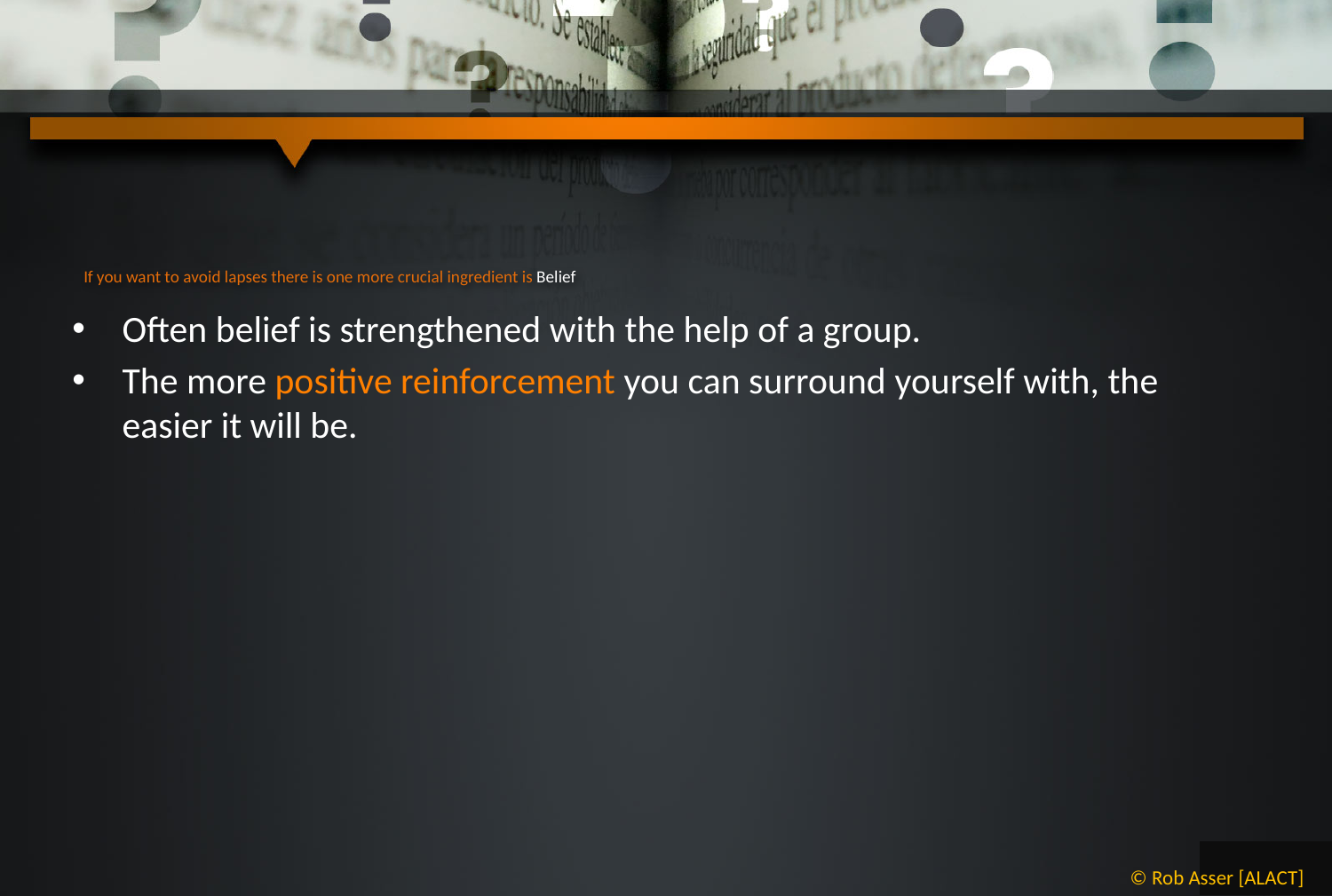

# If you want to avoid lapses there is one more crucial ingredient is Belief
Often belief is strengthened with the help of a group.
The more positive reinforcement you can surround yourself with, the easier it will be.

© Rob Asser [ALACT]